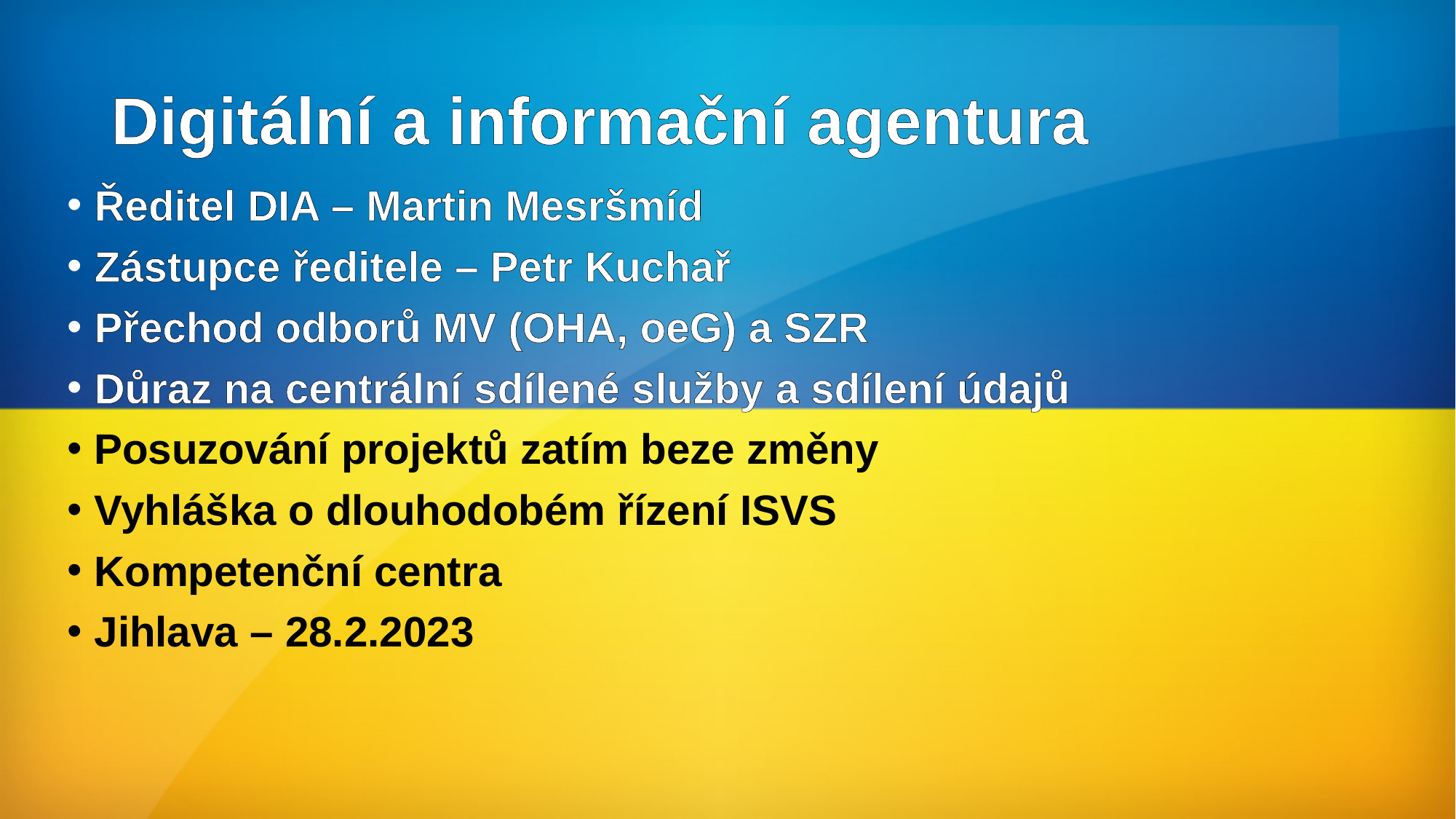

# Digitální a informační agentura
Ředitel DIA – Martin Mesršmíd
Zástupce ředitele – Petr Kuchař
Přechod odborů MV (OHA, oeG) a SZR
Důraz na centrální sdílené služby a sdílení údajů
Posuzování projektů zatím beze změny
Vyhláška o dlouhodobém řízení ISVS
Kompetenční centra
Jihlava – 28.2.2023